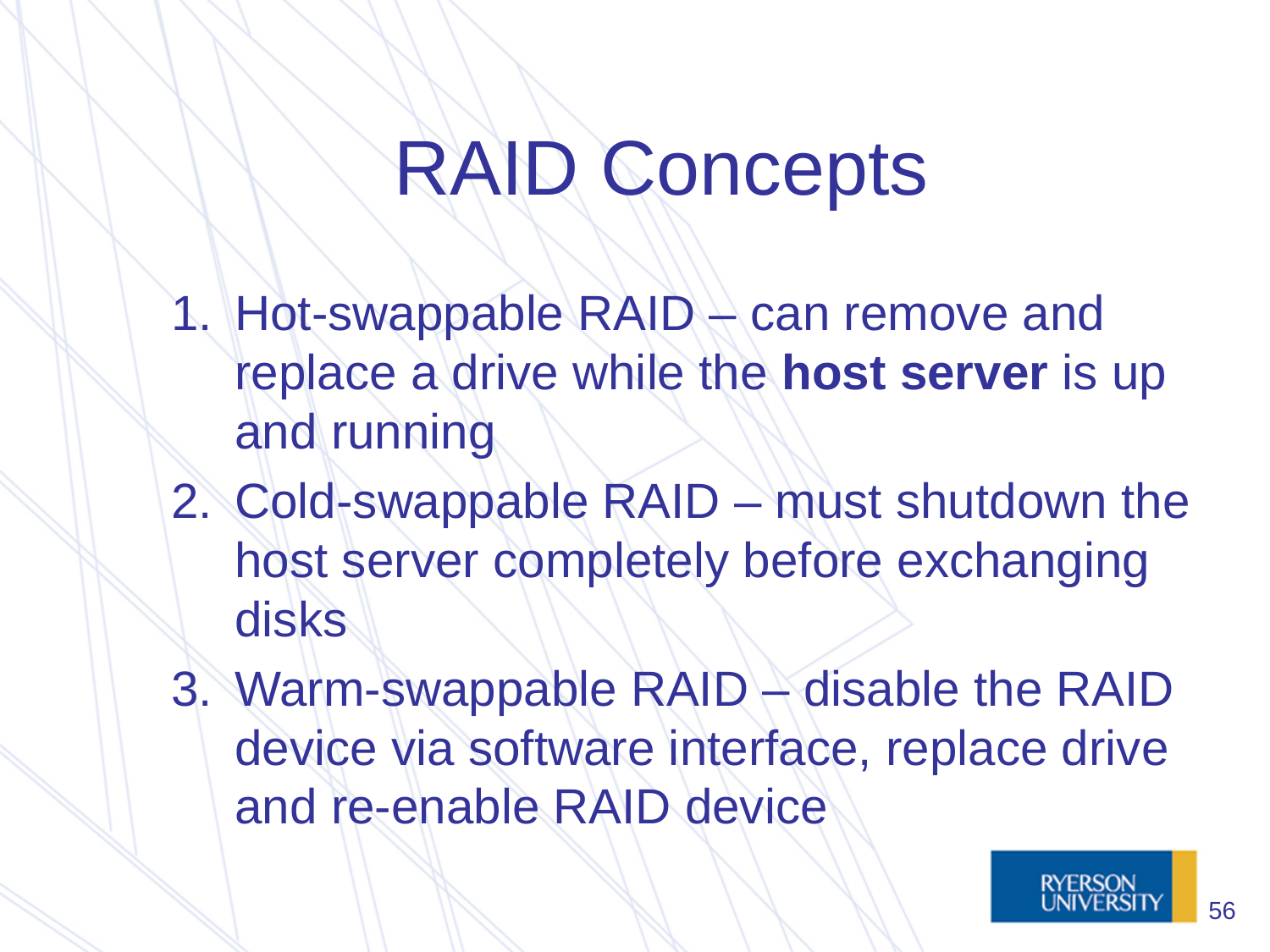

# RAID Concepts
Hot-swappable RAID – can remove and replace a drive while the host server is up and running
Cold-swappable RAID – must shutdown the host server completely before exchanging disks
Warm-swappable RAID – disable the RAID device via software interface, replace drive and re-enable RAID device

56